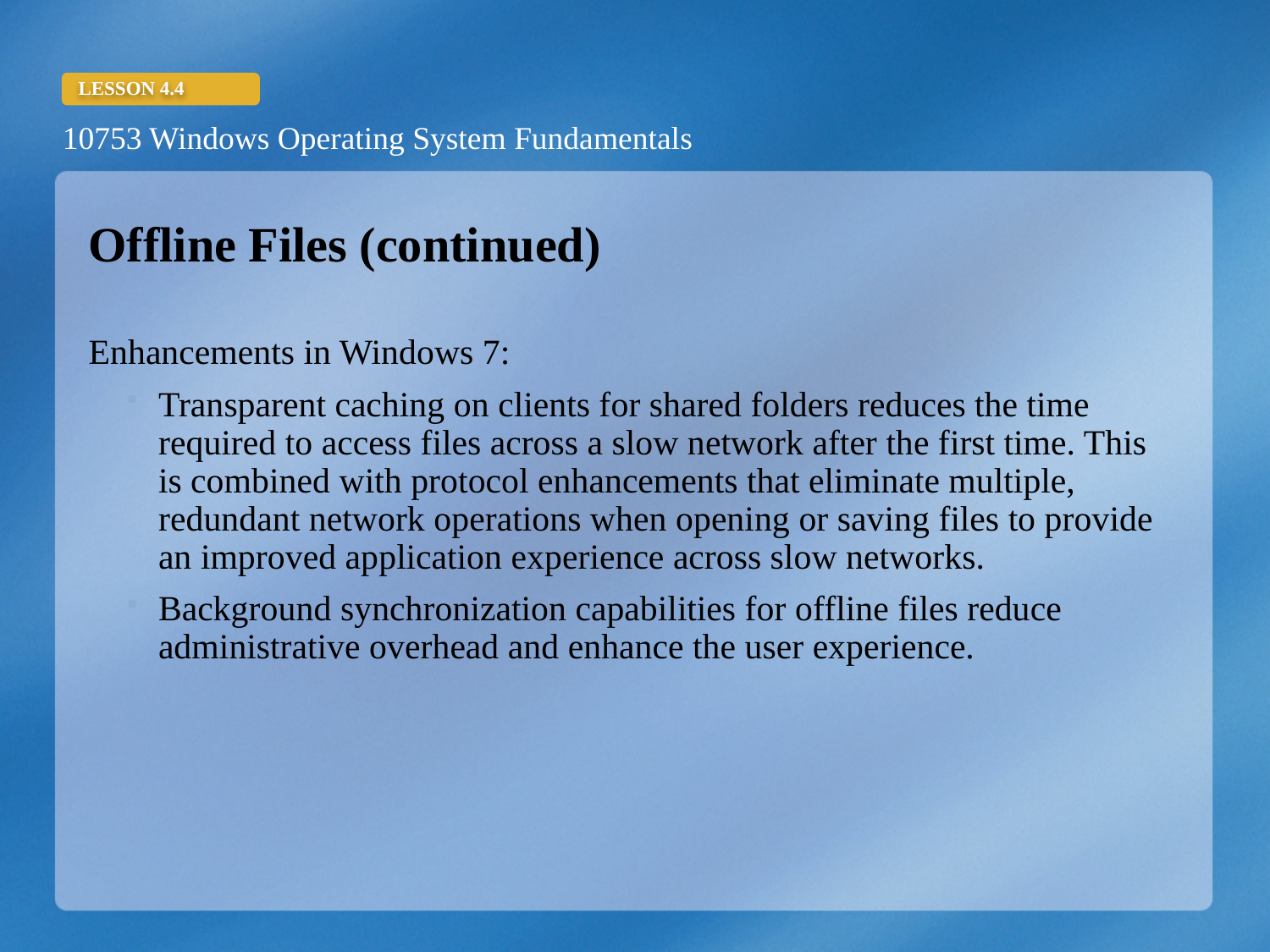

Offline Files (continued)

Enhancements in Windows 7:
Transparent caching on clients for shared folders reduces the time required to access files across a slow network after the first time. This is combined with protocol enhancements that eliminate multiple, redundant network operations when opening or saving files to provide an improved application experience across slow networks.
Background synchronization capabilities for offline files reduce administrative overhead and enhance the user experience.